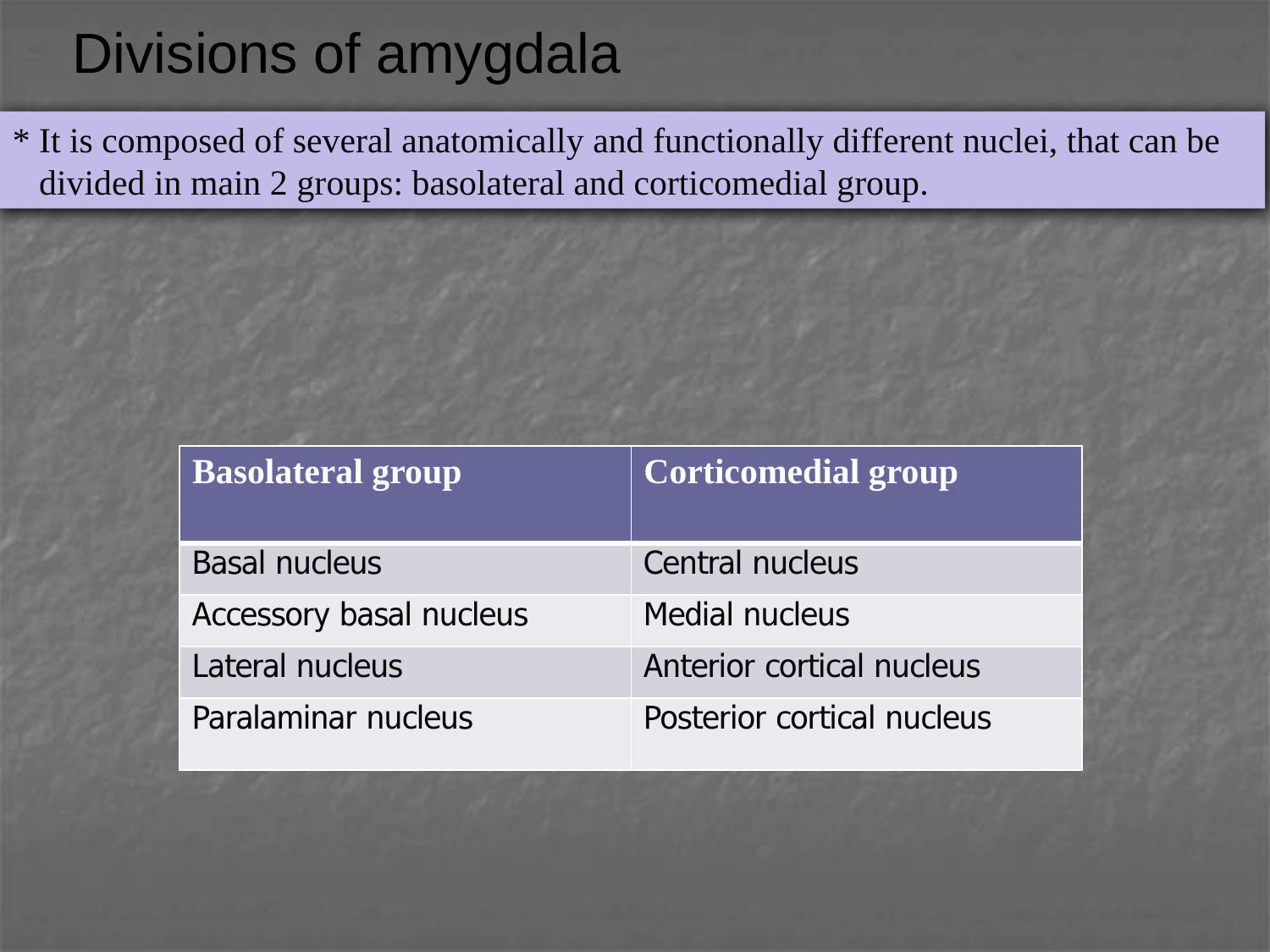

Divisions of amygdala
* It is composed of several anatomically and functionally different nuclei, that can be
   divided in main 2 groups: basolateral and corticomedial group.
| Basolateral group | Corticomedial group |
| --- | --- |
| Basal nucleus | Central nucleus |
| Accessory basal nucleus | Medial nucleus |
| Lateral nucleus | Anterior cortical nucleus |
| Paralaminar nucleus | Posterior cortical nucleus |